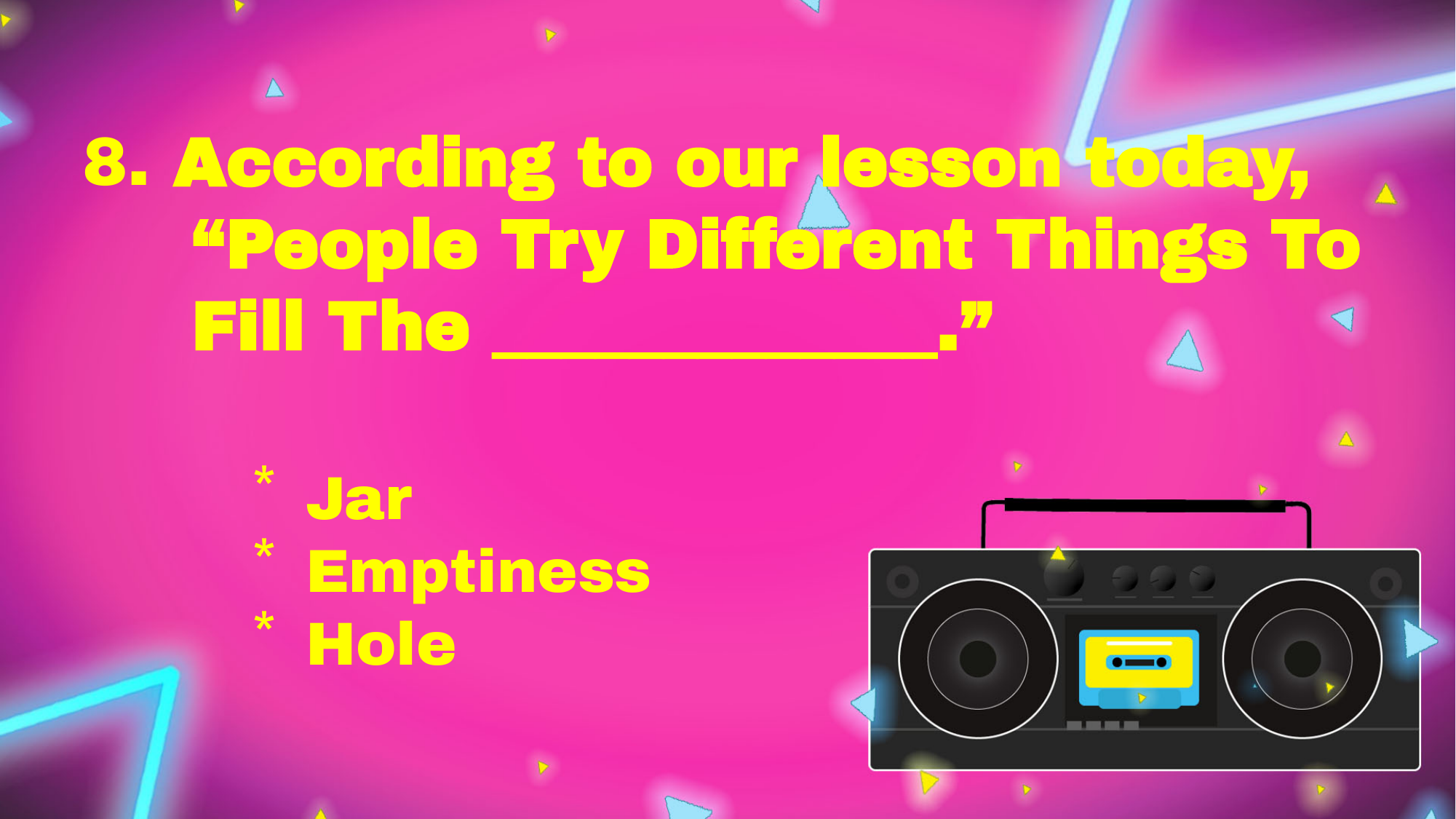

8. According to our lesson today,
	“People Try Different Things To
	Fill The _____________.”

Jar
Emptiness
Hole